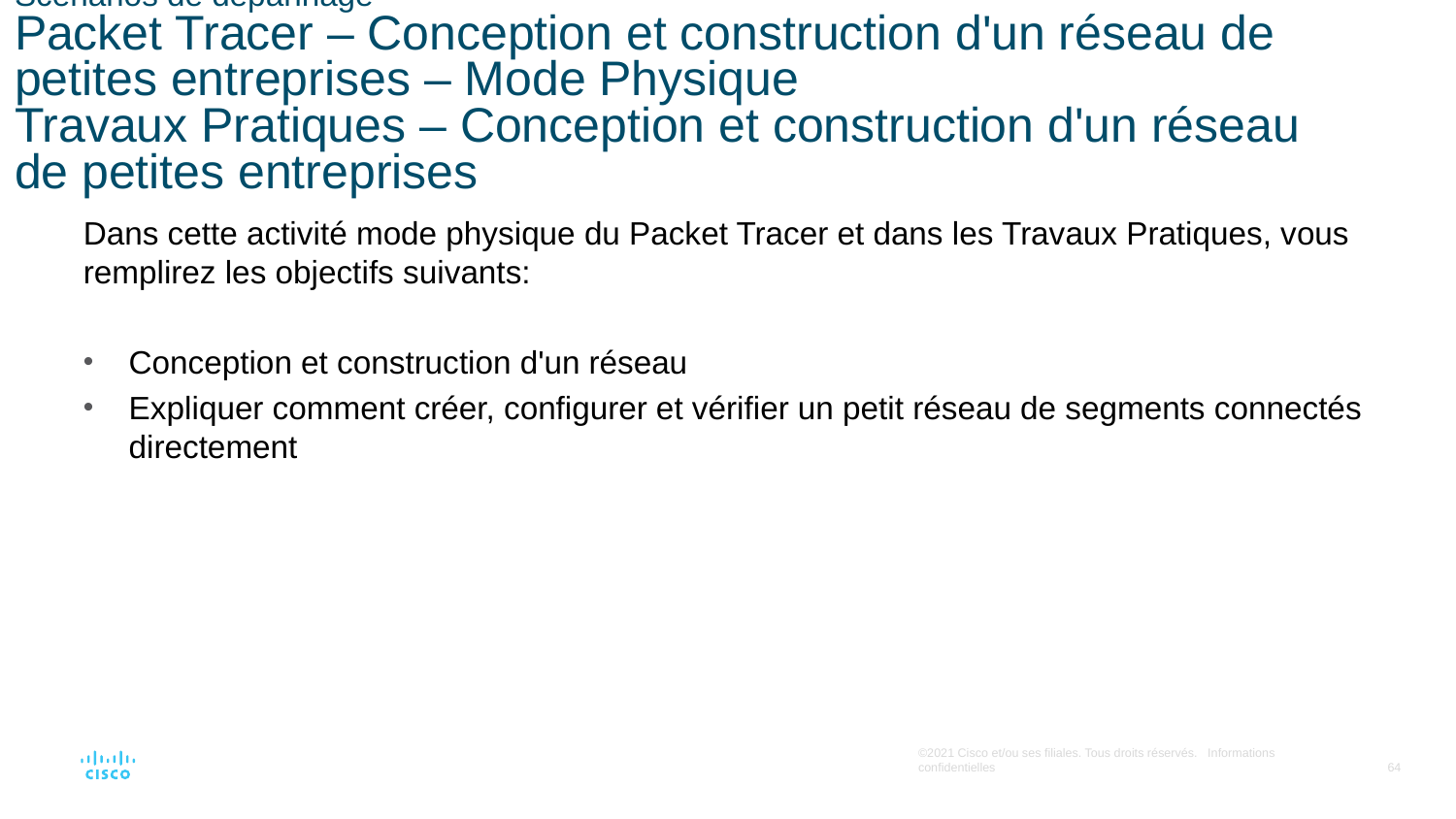

# Scénarios de dépannage Packet Tracer – Conception et construction d'un réseau de petites entreprises – Mode Physique Travaux Pratiques – Conception et construction d'un réseau de petites entreprises
Dans cette activité mode physique du Packet Tracer et dans les Travaux Pratiques, vous remplirez les objectifs suivants:

Conception et construction d'un réseau
Expliquer comment créer, configurer et vérifier un petit réseau de segments connectés directement